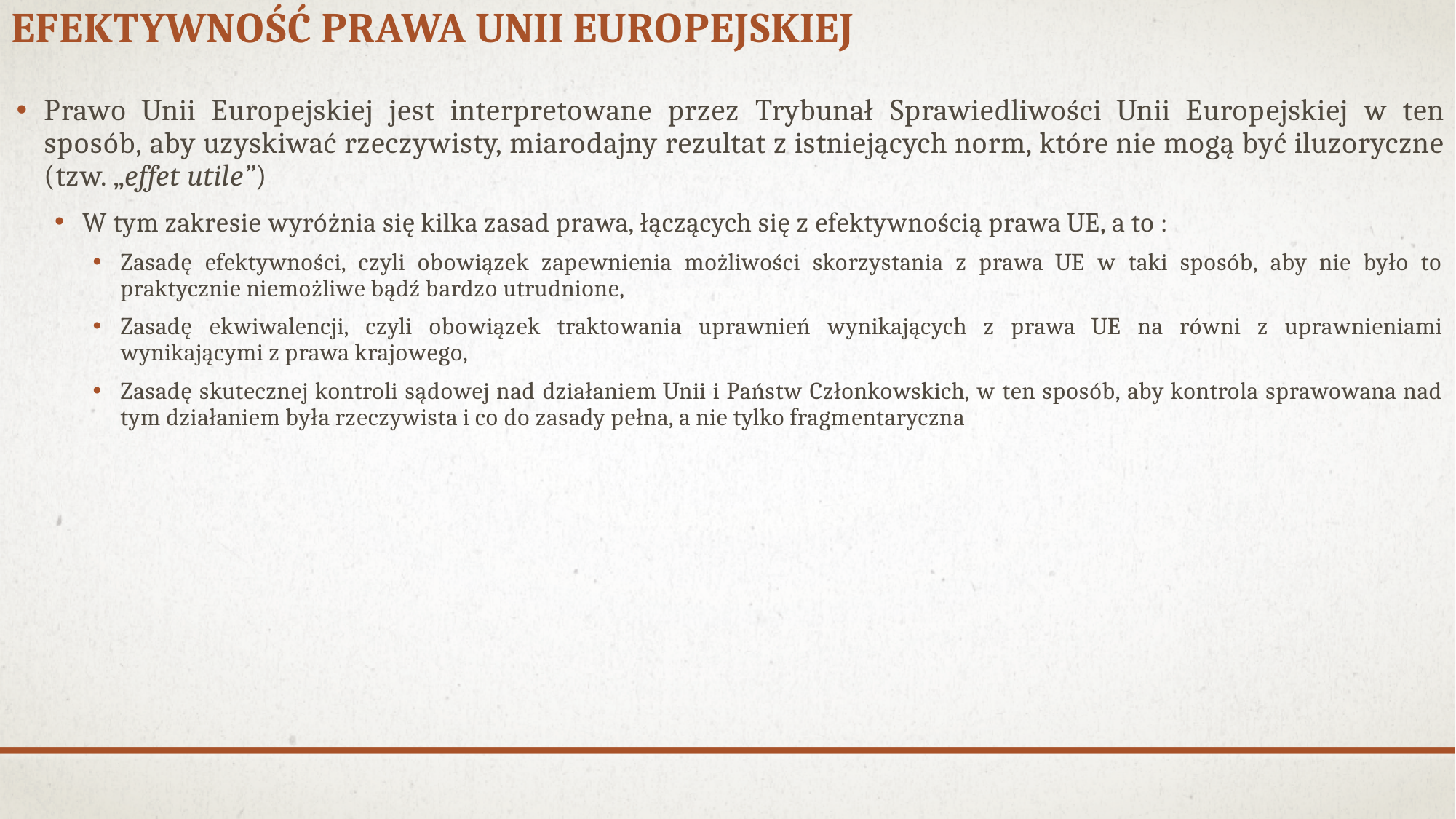

# Efektywność prawa unii europejskiej
Prawo Unii Europejskiej jest interpretowane przez Trybunał Sprawiedliwości Unii Europejskiej w ten sposób, aby uzyskiwać rzeczywisty, miarodajny rezultat z istniejących norm, które nie mogą być iluzoryczne (tzw. „effet utile”)
W tym zakresie wyróżnia się kilka zasad prawa, łączących się z efektywnością prawa UE, a to :
Zasadę efektywności, czyli obowiązek zapewnienia możliwości skorzystania z prawa UE w taki sposób, aby nie było to praktycznie niemożliwe bądź bardzo utrudnione,
Zasadę ekwiwalencji, czyli obowiązek traktowania uprawnień wynikających z prawa UE na równi z uprawnieniami wynikającymi z prawa krajowego,
Zasadę skutecznej kontroli sądowej nad działaniem Unii i Państw Członkowskich, w ten sposób, aby kontrola sprawowana nad tym działaniem była rzeczywista i co do zasady pełna, a nie tylko fragmentaryczna